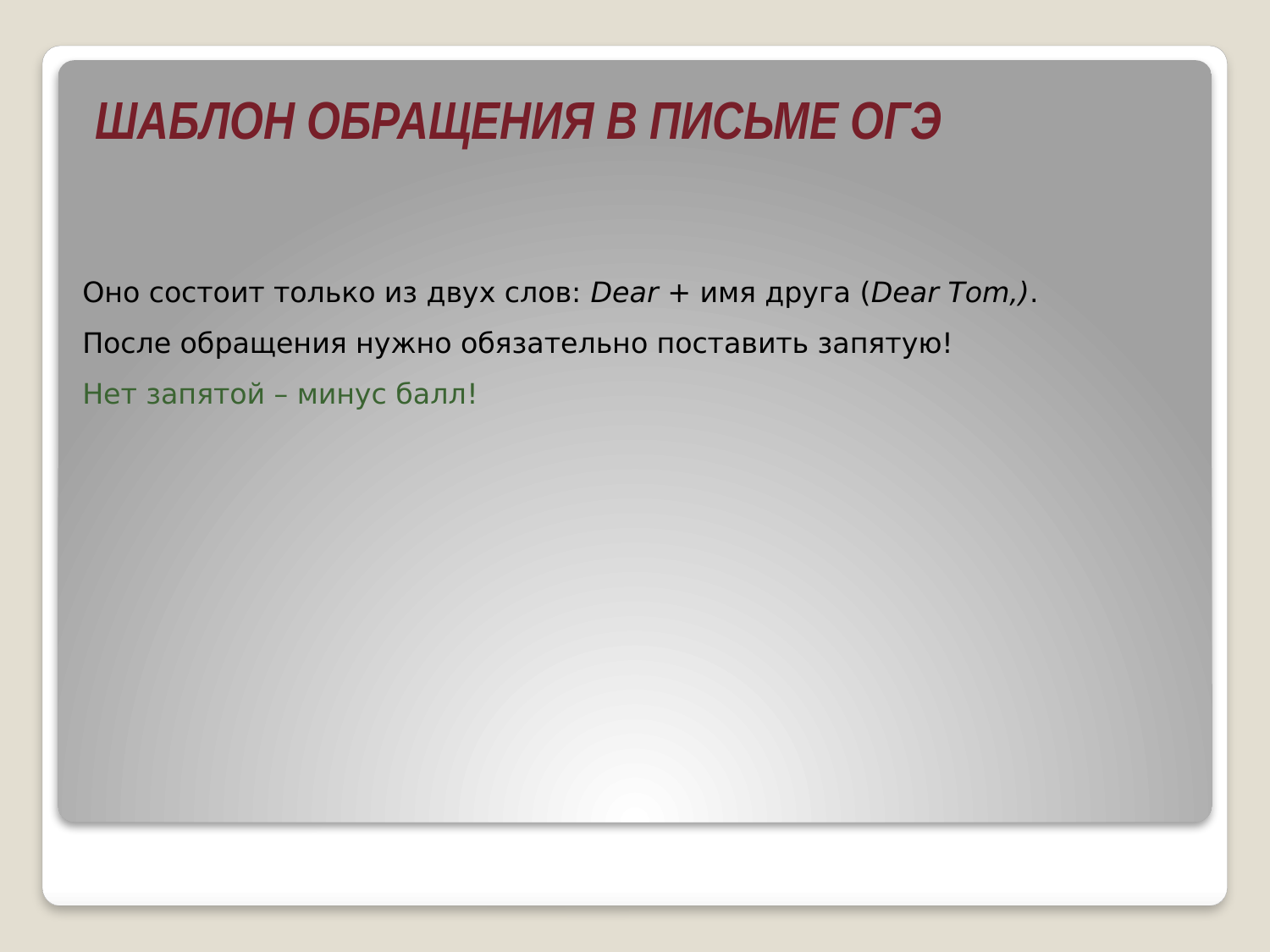

шаблон ОБРАЩЕНИЯ В ПИСЬМЕ ОГЭ

# Оно состоит только из двух слов: Dear + имя друга (Dear Tоm,). После обращения нужно обязательно поставить запятую! Нет запятой – минус балл!